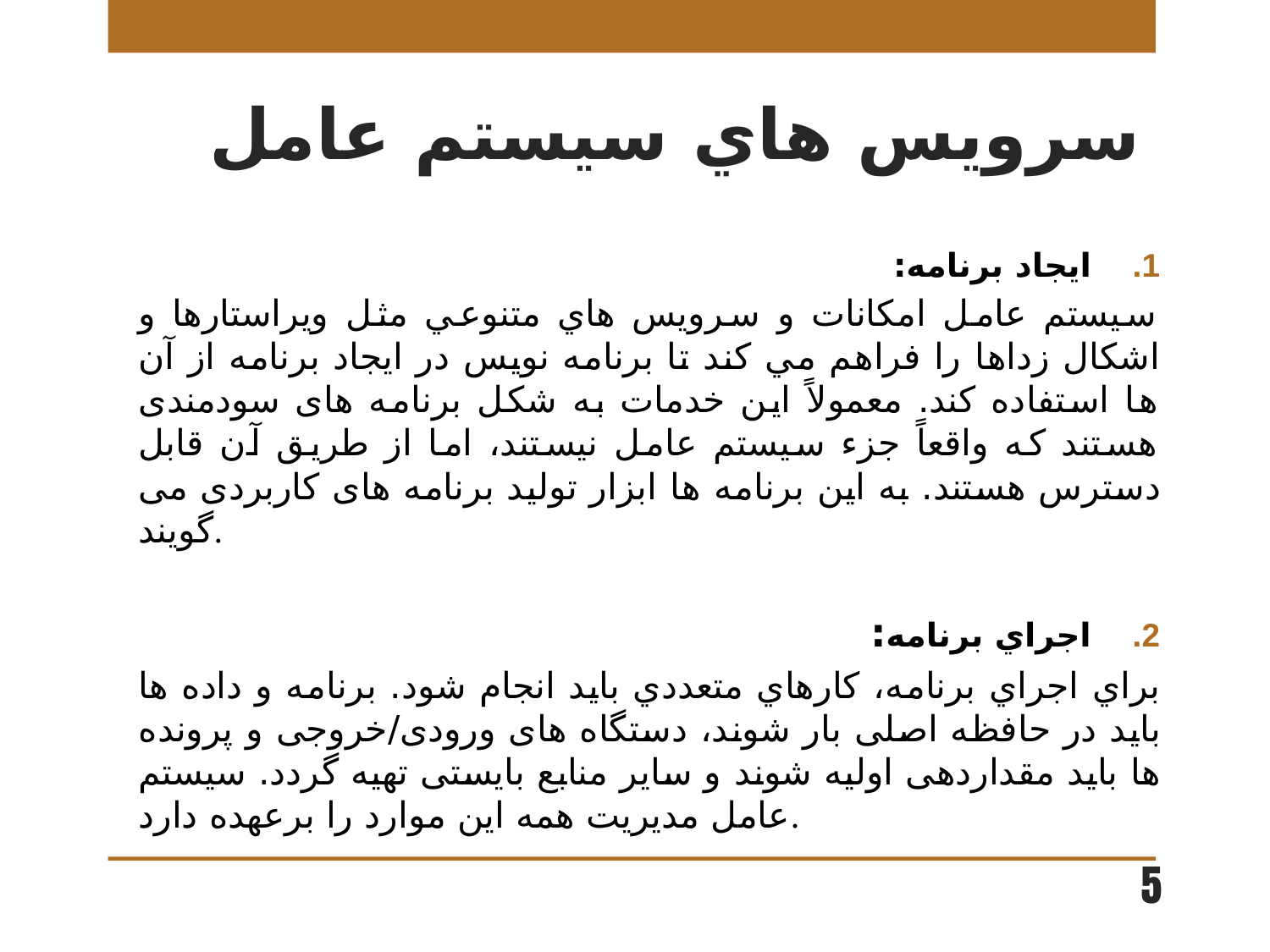

# سرويس هاي سيستم عامل
 ايجاد برنامه:
سيستم عامل امكانات و سرويس هاي متنوعي مثل ويراستارها و اشكال زداها را فراهم مي كند تا برنامه نويس در ايجاد برنامه از آن ها استفاده كند. معمولاً این خدمات به شکل برنامه های سودمندی هستند که واقعاً جزء سیستم عامل نیستند، اما از طریق آن قابل دسترس هستند. به این برنامه ها ابزار تولید برنامه های کاربردی می گویند.

 اجراي برنامه:
براي اجراي برنامه، كارهاي متعددي بايد انجام شود. برنامه و داده ها باید در حافظه اصلی بار شوند، دستگاه های ورودی/خروجی و پرونده ها باید مقداردهی اولیه شوند و سایر منابع بایستی تهیه گردد. سیستم عامل مدیریت همه این موارد را برعهده دارد.
5